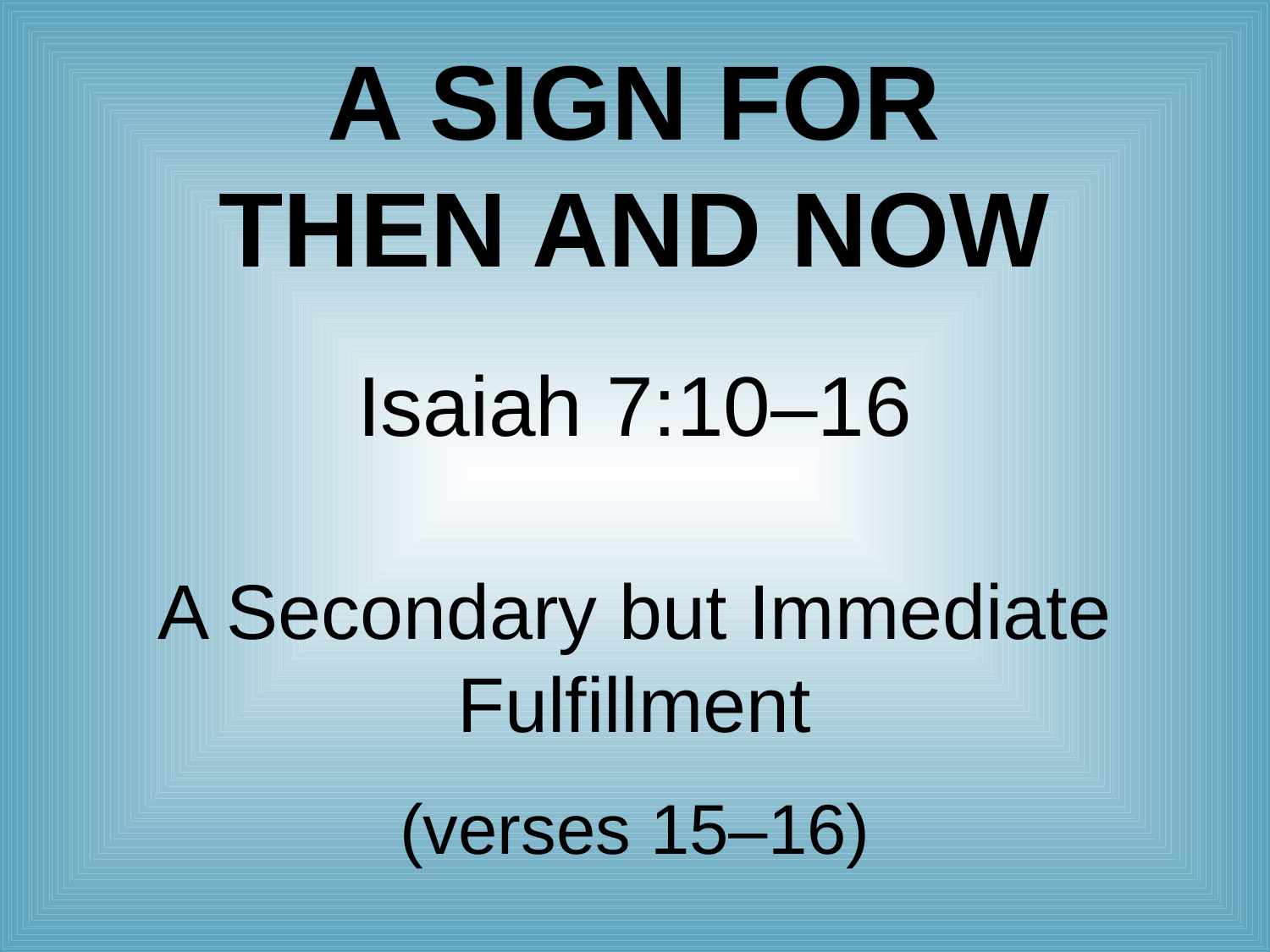

# A Sign for Then and Now
Isaiah 7:10–16

A Secondary but Immediate Fulfillment
(verses 15–16)